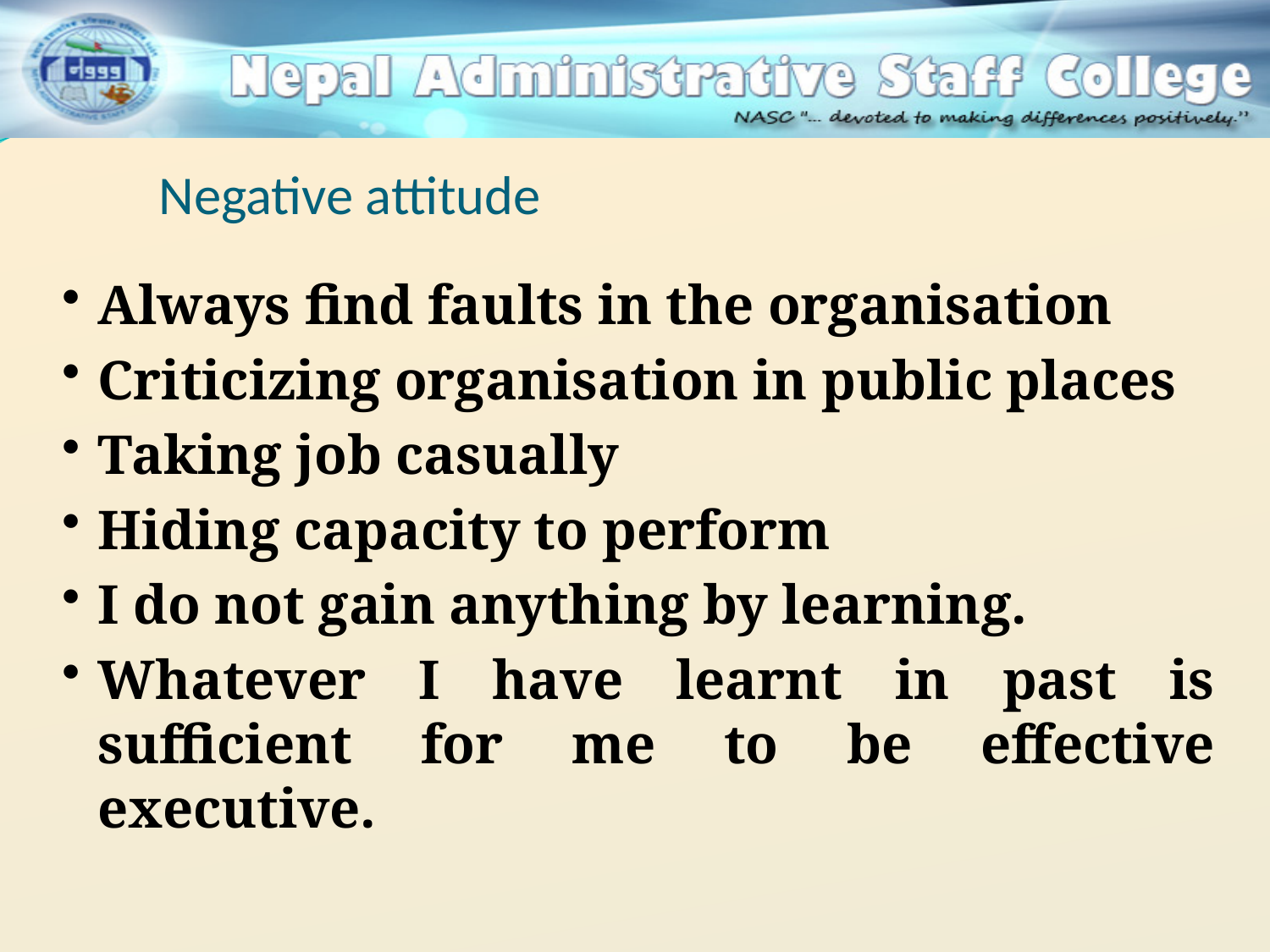

# Negative attitude

Always find faults in the organisation
Criticizing organisation in public places
Taking job casually
Hiding capacity to perform
I do not gain anything by learning.
Whatever I have learnt in past is sufficient for me to be effective executive.